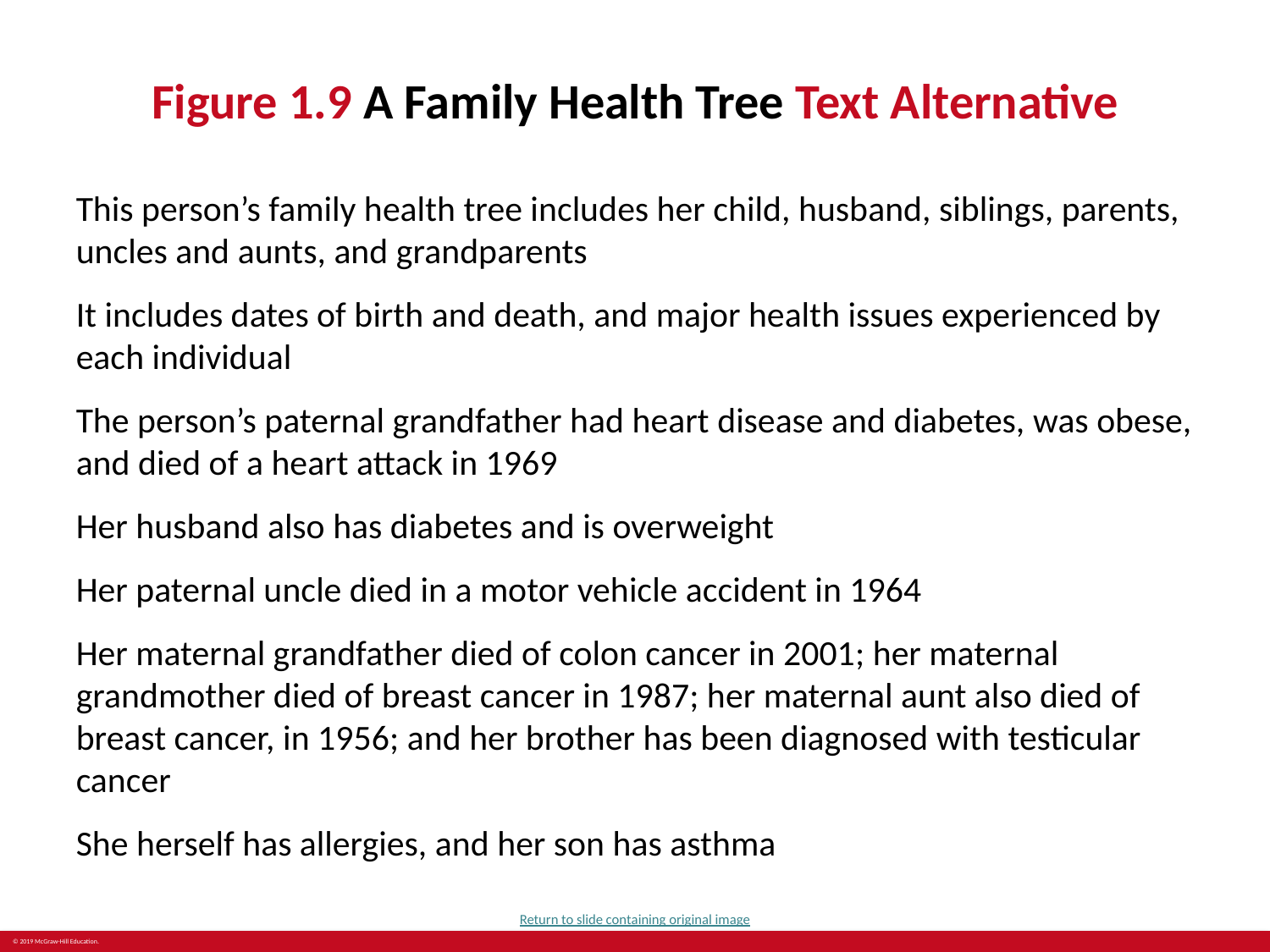

# Figure 1.9 A Family Health Tree Text Alternative
This person’s family health tree includes her child, husband, siblings, parents, uncles and aunts, and grandparents
It includes dates of birth and death, and major health issues experienced by each individual
The person’s paternal grandfather had heart disease and diabetes, was obese, and died of a heart attack in 1969
Her husband also has diabetes and is overweight
Her paternal uncle died in a motor vehicle accident in 1964
Her maternal grandfather died of colon cancer in 2001; her maternal grandmother died of breast cancer in 1987; her maternal aunt also died of breast cancer, in 1956; and her brother has been diagnosed with testicular cancer
She herself has allergies, and her son has asthma
Return to slide containing original image